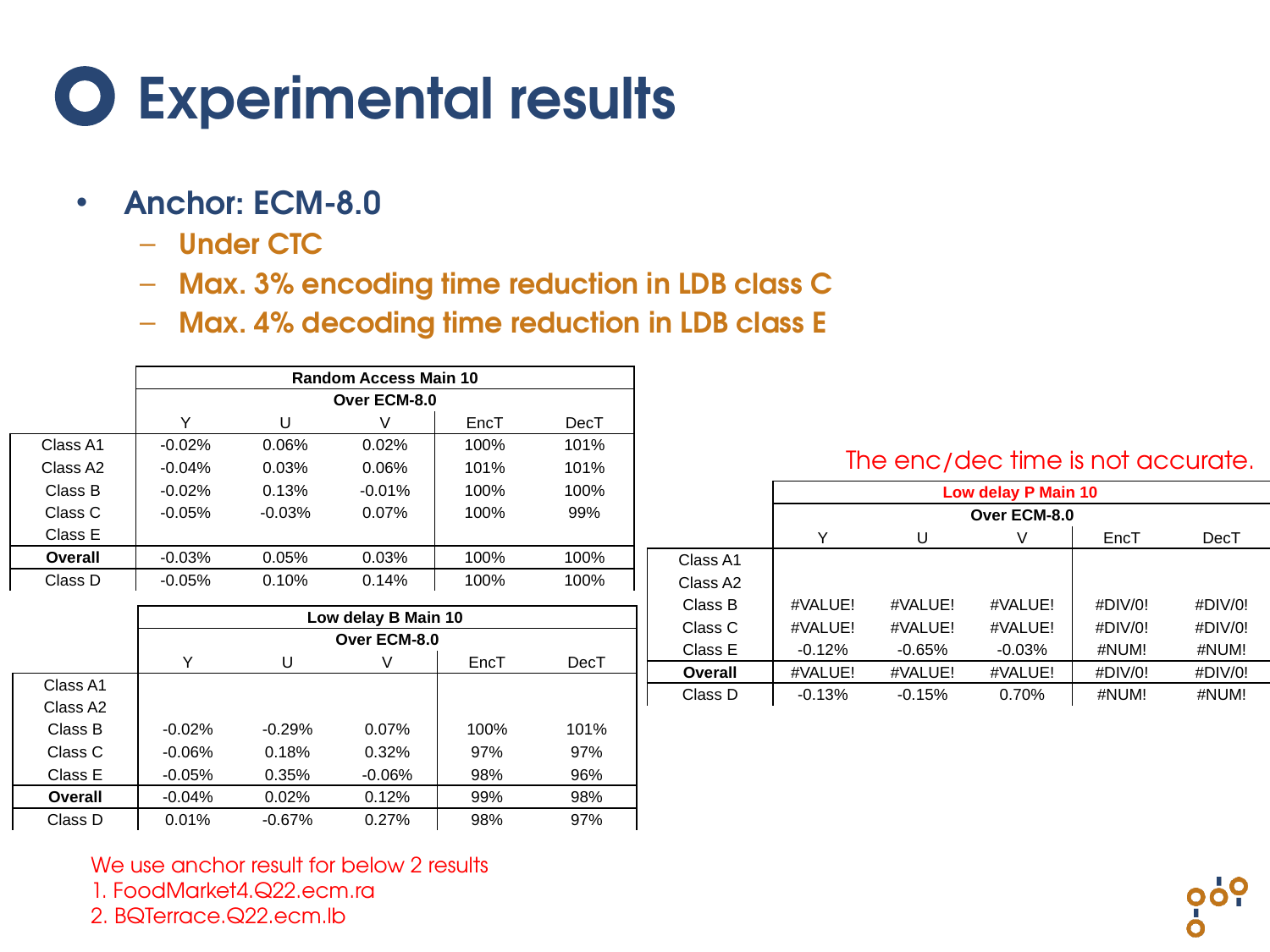

# Experimental results
Anchor: ECM-8.0
Under CTC
Max. 3% encoding time reduction in LDB class C
Max. 4% decoding time reduction in LDB class E
|  | Random Access Main 10 |  |  |  |  |
| --- | --- | --- | --- | --- | --- |
|  | Over ECM-8.0 |  |  |  |  |
|  | Y | U | V | EncT | DecT |
| Class A1 | -0.02% | 0.06% | 0.02% | 100% | 101% |
| Class A2 | -0.04% | 0.03% | 0.06% | 101% | 101% |
| Class B | -0.02% | 0.13% | -0.01% | 100% | 100% |
| Class C | -0.05% | -0.03% | 0.07% | 100% | 99% |
| Class E |  |  |  |  |  |
| Overall | -0.03% | 0.05% | 0.03% | 100% | 100% |
| Class D | -0.05% | 0.10% | 0.14% | 100% | 100% |
The enc/dec time is not accurate.
|  | Low delay P Main 10 |  |  |  |  |
| --- | --- | --- | --- | --- | --- |
|  | Over ECM-8.0 |  |  |  |  |
|  | Y | U | V | EncT | DecT |
| Class A1 |  |  |  |  |  |
| Class A2 |  |  |  |  |  |
| Class B | #VALUE! | #VALUE! | #VALUE! | #DIV/0! | #DIV/0! |
| Class C | #VALUE! | #VALUE! | #VALUE! | #DIV/0! | #DIV/0! |
| Class E | -0.12% | -0.65% | -0.03% | #NUM! | #NUM! |
| Overall | #VALUE! | #VALUE! | #VALUE! | #DIV/0! | #DIV/0! |
| Class D | -0.13% | -0.15% | 0.70% | #NUM! | #NUM! |
|  | Low delay B Main 10 |  |  |  |  |
| --- | --- | --- | --- | --- | --- |
|  | Over ECM-8.0 |  |  |  |  |
|  | Y | U | V | EncT | DecT |
| Class A1 |  |  |  |  |  |
| Class A2 |  |  |  |  |  |
| Class B | -0.02% | -0.29% | 0.07% | 100% | 101% |
| Class C | -0.06% | 0.18% | 0.32% | 97% | 97% |
| Class E | -0.05% | 0.35% | -0.06% | 98% | 96% |
| Overall | -0.04% | 0.02% | 0.12% | 99% | 98% |
| Class D | 0.01% | -0.67% | 0.27% | 98% | 97% |
We use anchor result for below 2 results
1. FoodMarket4.Q22.ecm.ra
2. BQTerrace.Q22.ecm.lb